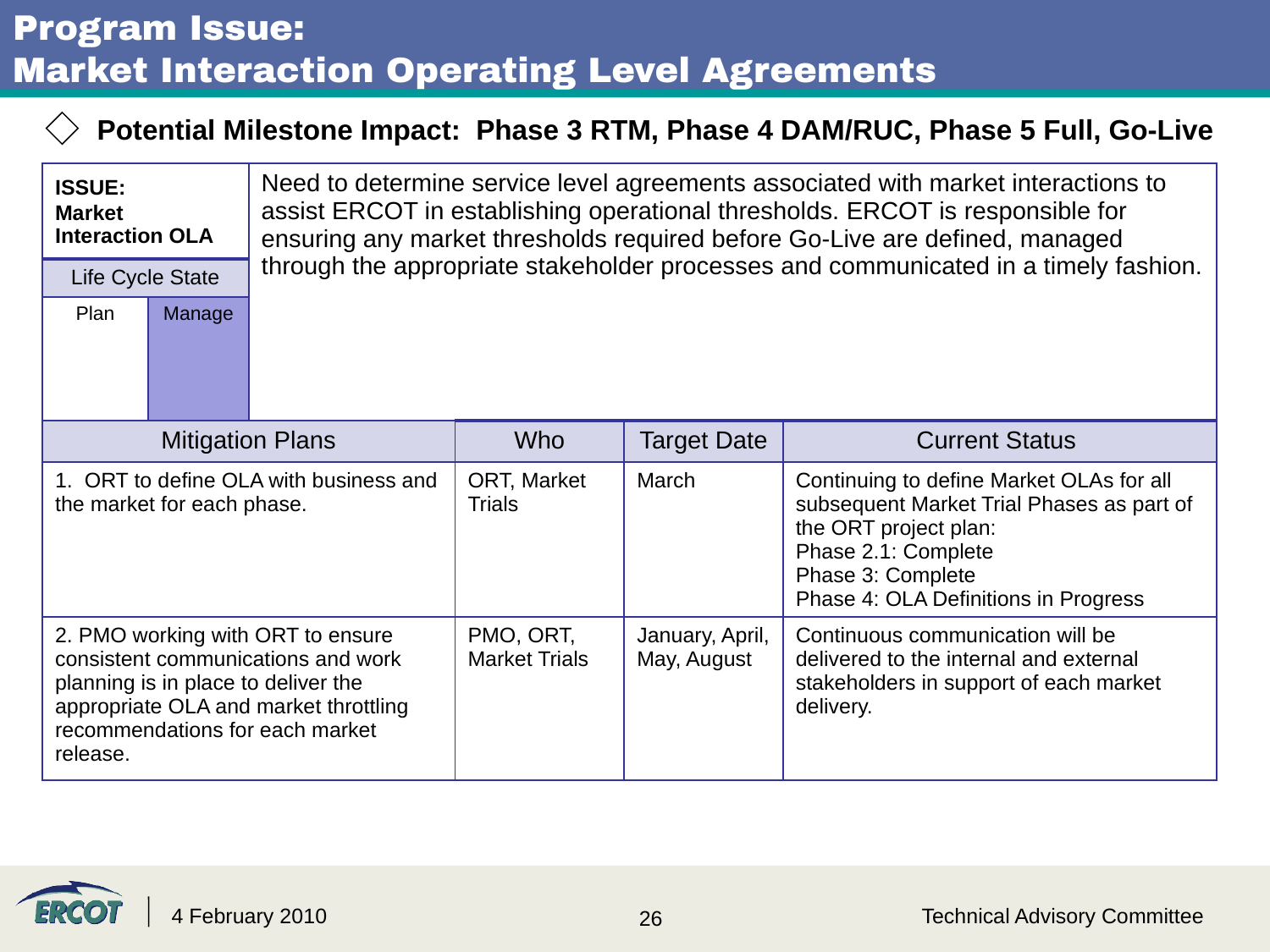

# Program Issue: Market Interaction Operating Level Agreements
Potential Milestone Impact:  Phase 3 RTM, Phase 4 DAM/RUC, Phase 5 Full, Go-Live

| ISSUE: Market Interaction OLA |  | Need to determine service level agreements associated with market interactions to assist ERCOT in establishing operational thresholds. ERCOT is responsible for ensuring any market thresholds required before Go-Live are defined, managed through the appropriate stakeholder processes and communicated in a timely fashion. |  |  |  |
| --- | --- | --- | --- | --- | --- |
| Life Cycle State |  |  |  |  |  |
| Plan | Manage |  |  |  |  |
| Mitigation Plans |  |  | Who | Target Date | Current Status |
| 1. ORT to define OLA with business and the market for each phase. |  |  | ORT, Market Trials | March | Continuing to define Market OLAs for all subsequent Market Trial Phases as part of the ORT project plan: Phase 2.1: Complete Phase 3: Complete Phase 4: OLA Definitions in Progress |
| 2. PMO working with ORT to ensure consistent communications and work planning is in place to deliver the appropriate OLA and market throttling recommendations for each market release. |  |  | PMO, ORT, Market Trials | January, April, May, August | Continuous communication will be delivered to the internal and external stakeholders in support of each market delivery. |
4 February 2010
Technical Advisory Committee